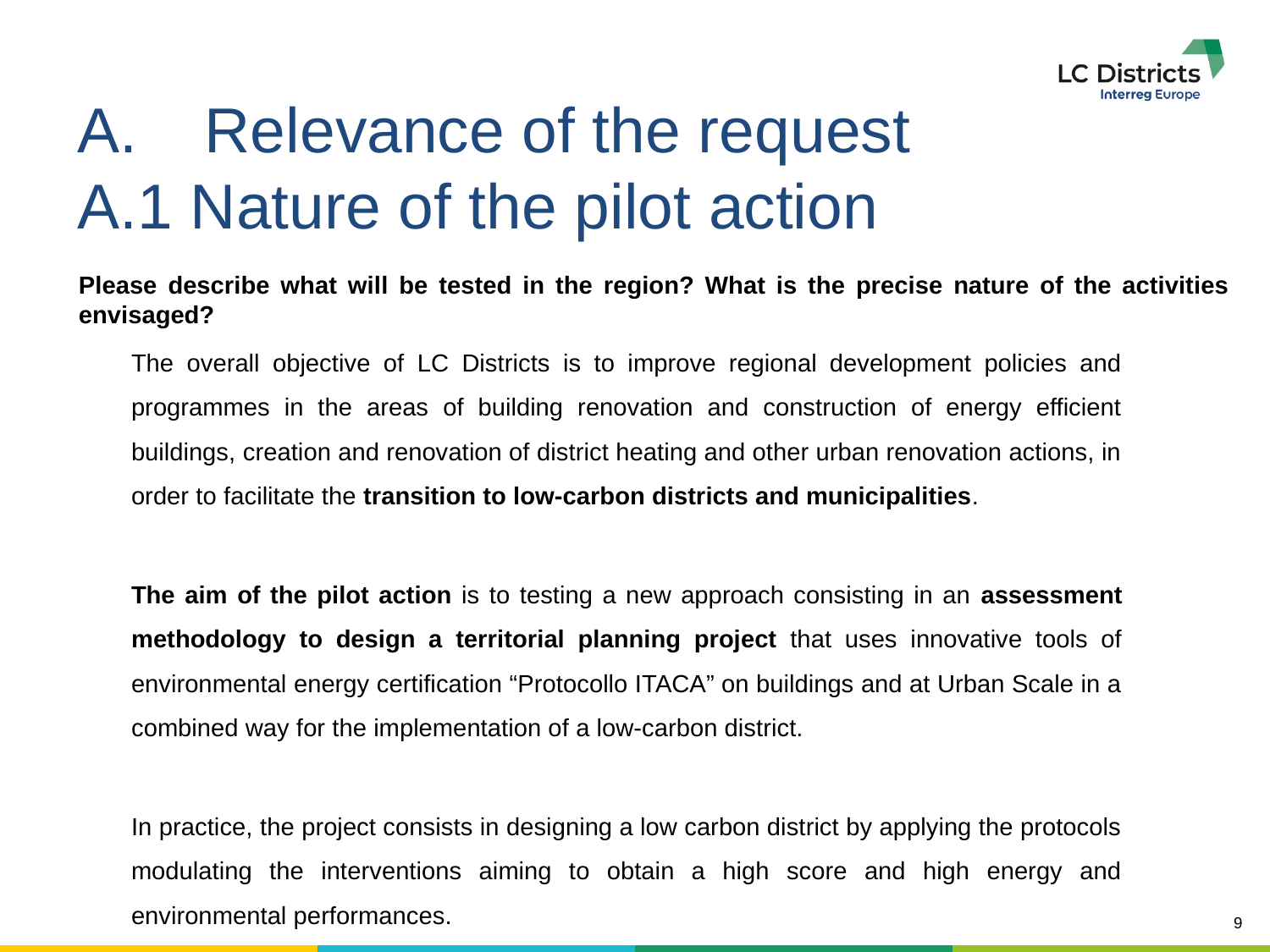

# A.	Relevance of the request A.1 Nature of the pilot action
Please describe what will be tested in the region? What is the precise nature of the activities envisaged?
The overall objective of LC Districts is to improve regional development policies and programmes in the areas of building renovation and construction of energy efficient buildings, creation and renovation of district heating and other urban renovation actions, in order to facilitate the transition to low-carbon districts and municipalities.

The aim of the pilot action is to testing a new approach consisting in an assessment methodology to design a territorial planning project that uses innovative tools of environmental energy certification “Protocollo ITACA” on buildings and at Urban Scale in a combined way for the implementation of a low-carbon district.

In practice, the project consists in designing a low carbon district by applying the protocols modulating the interventions aiming to obtain a high score and high energy and environmental performances.